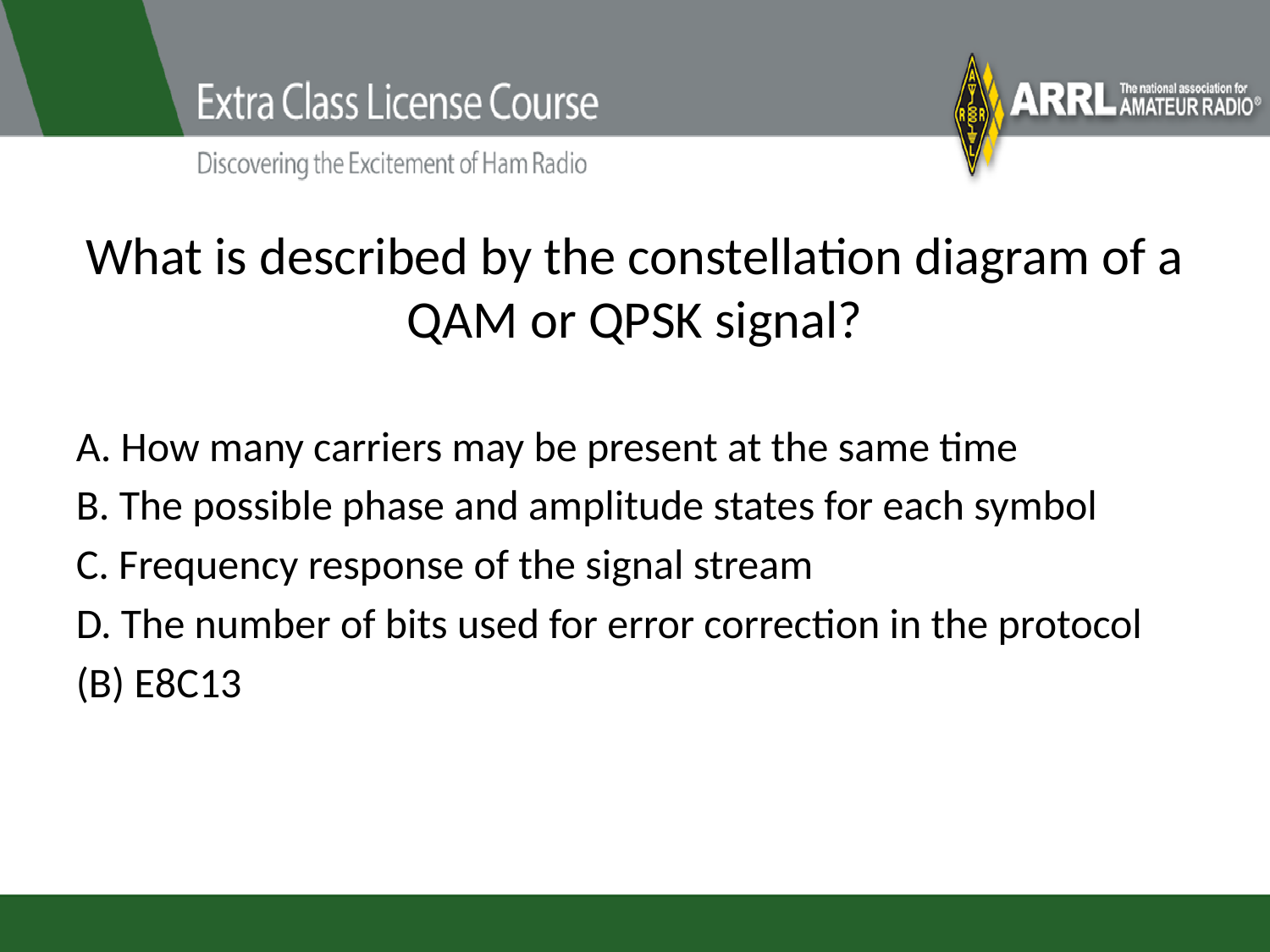

# What is described by the constellation diagram of a QAM or QPSK signal?
A. How many carriers may be present at the same time
B. The possible phase and amplitude states for each symbol
C. Frequency response of the signal stream
D. The number of bits used for error correction in the protocol
(B) E8C13